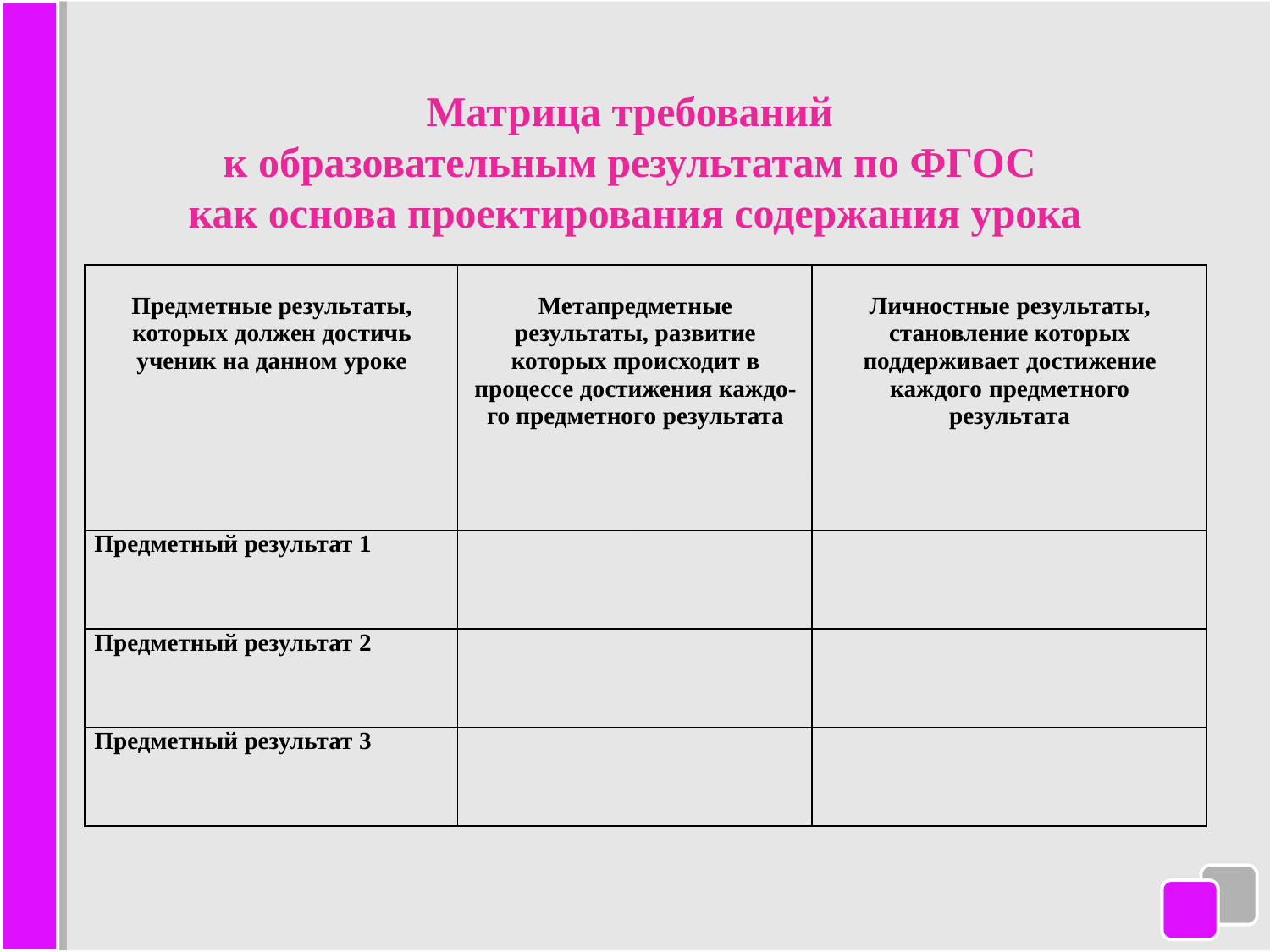

# Матрица требований к образовательным результатам по ФГОС как основа проектирования содержания урока
| Предметные результаты, которых должен достичь ученик на данном уроке | Метапредметные результаты, развитие которых происходит в процессе достижения каждо- го предметного результата | Личностные результаты, становление которых поддерживает достижение каждого предметного результата |
| --- | --- | --- |
| Предметный результат 1 |  |  |
| Предметный результат 2 |  |  |
| Предметный результат 3 |  |  |